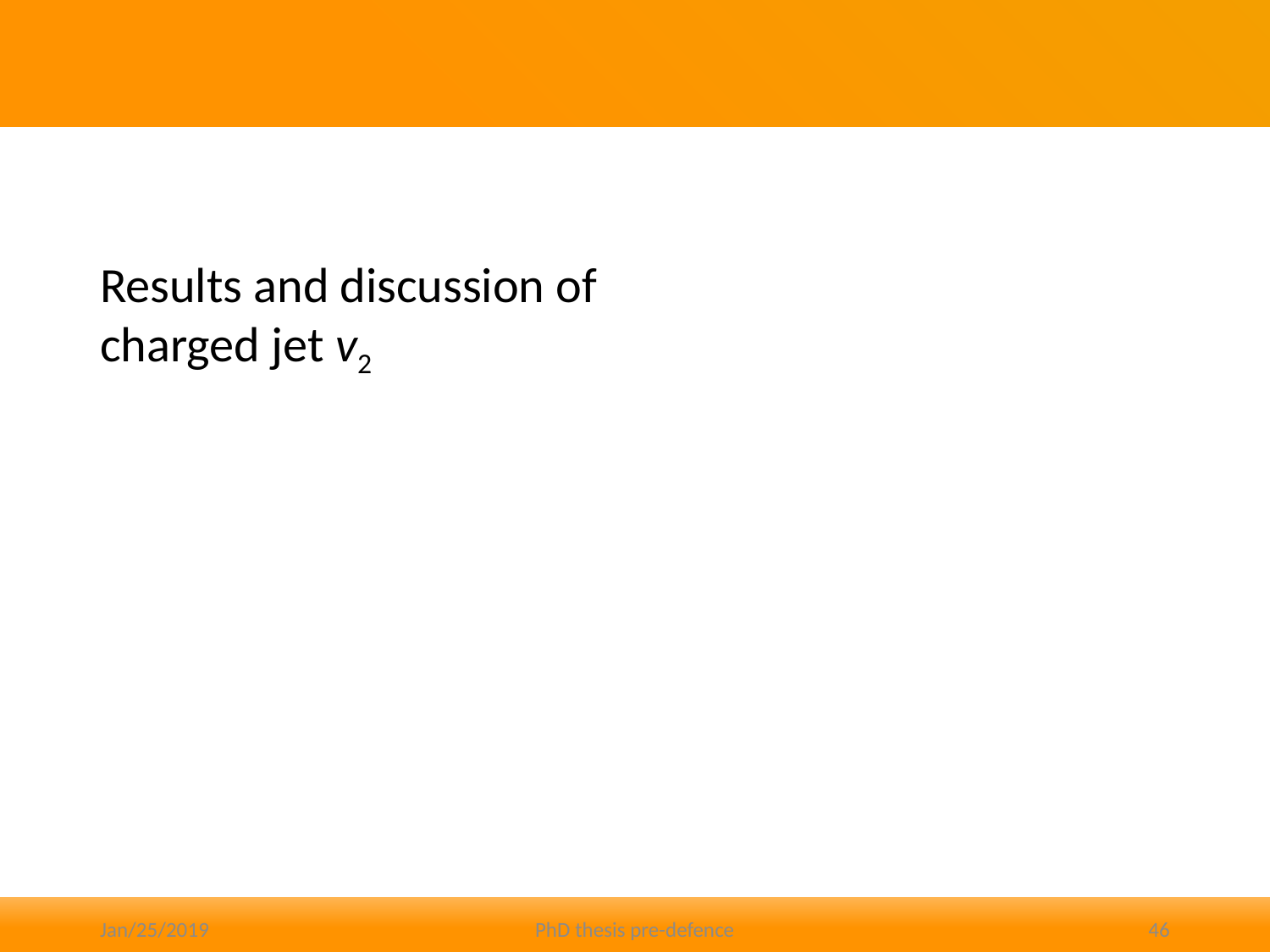

#
Results and discussion of
charged jet v2
Jan/25/2019
PhD thesis pre-defence
46